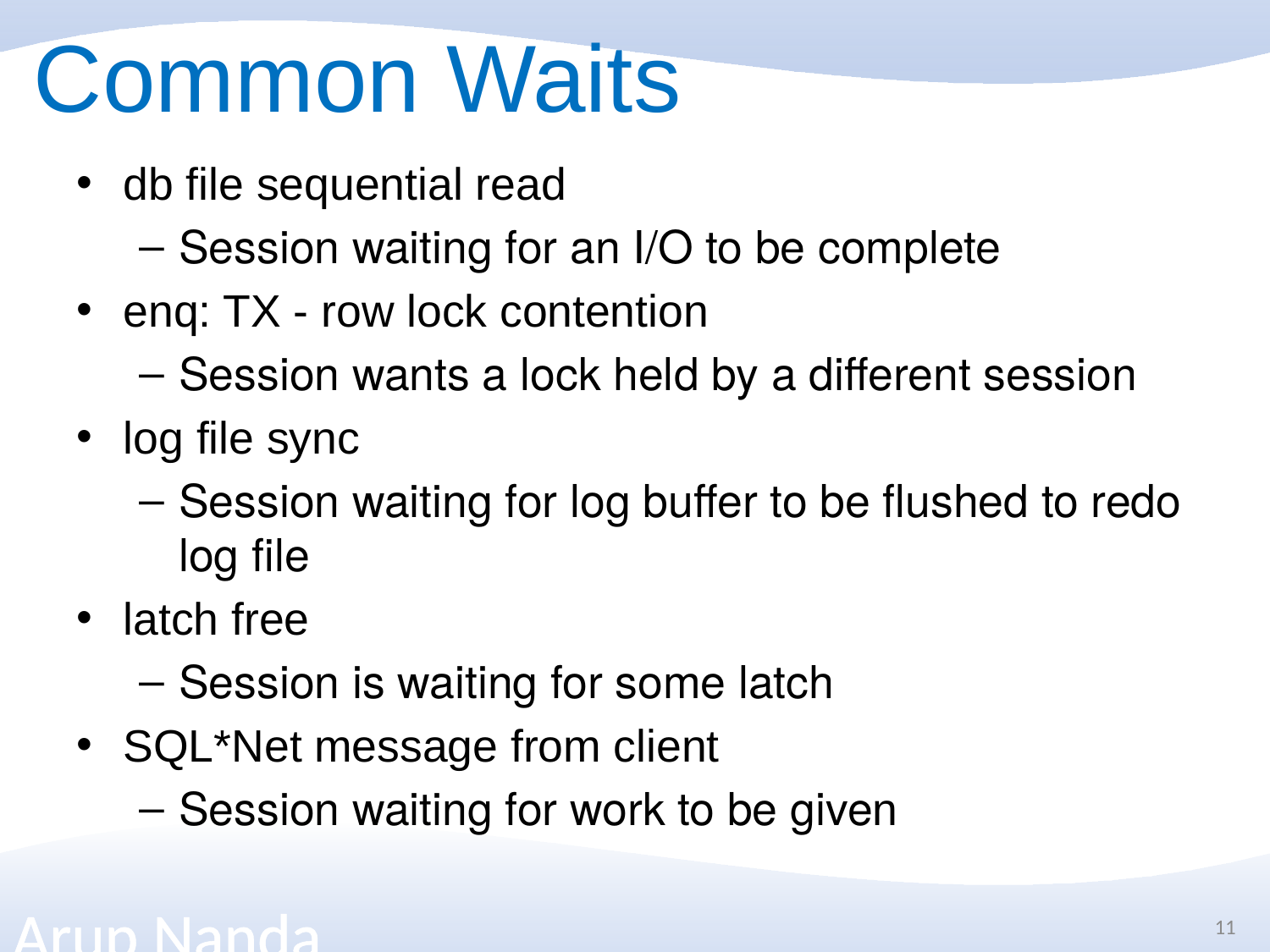

# Common Waits
db file sequential read
Session waiting for an I/O to be complete
enq: TX - row lock contention
Session wants a lock held by a different session
log file sync
Session waiting for log buffer to be flushed to redo log file
latch free
Session is waiting for some latch
SQL*Net message from client
Session waiting for work to be given

11